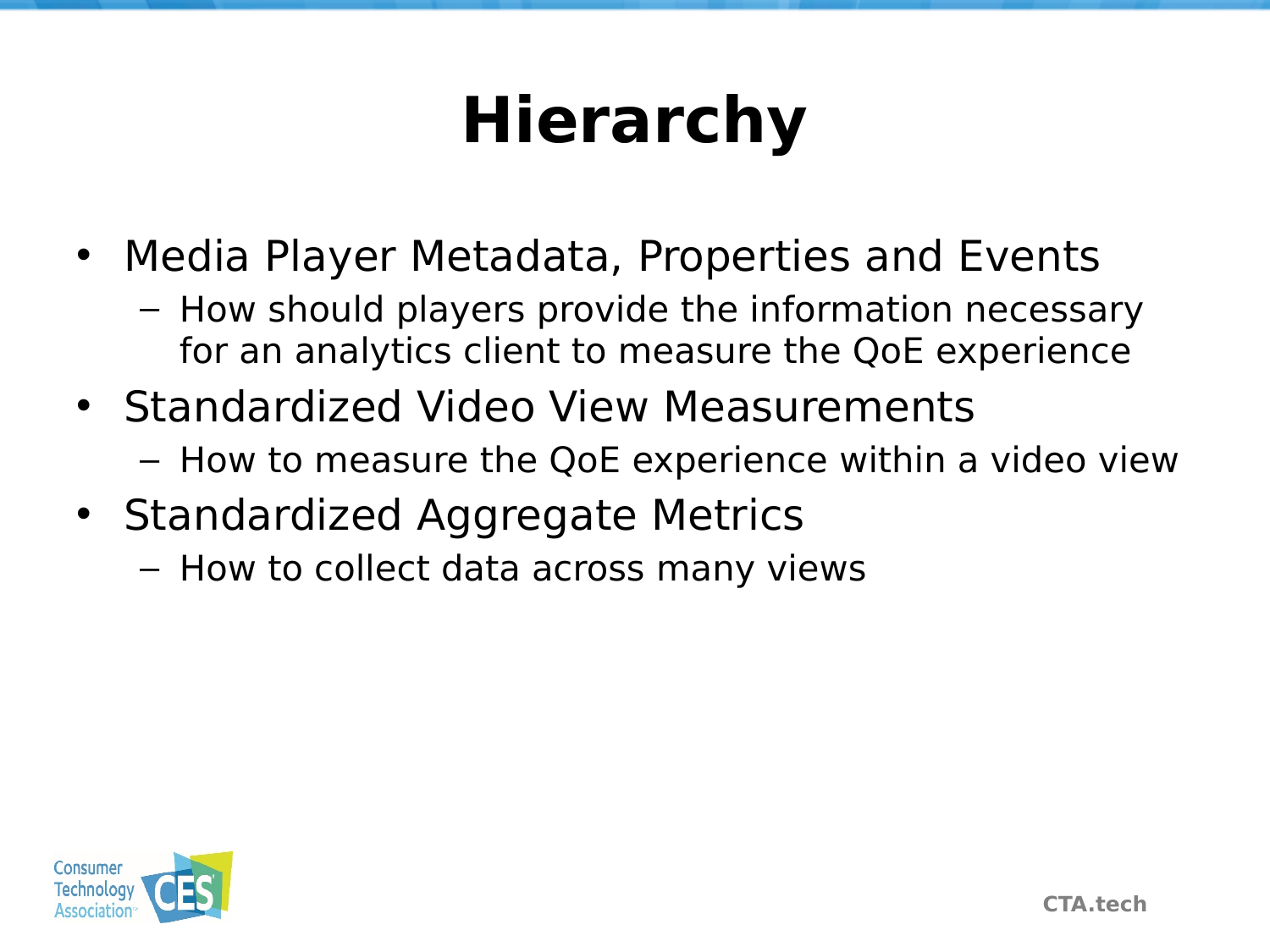

# Hierarchy
Media Player Metadata, Properties and Events
How should players provide the information necessary for an analytics client to measure the QoE experience
Standardized Video View Measurements
How to measure the QoE experience within a video view
Standardized Aggregate Metrics
How to collect data across many views